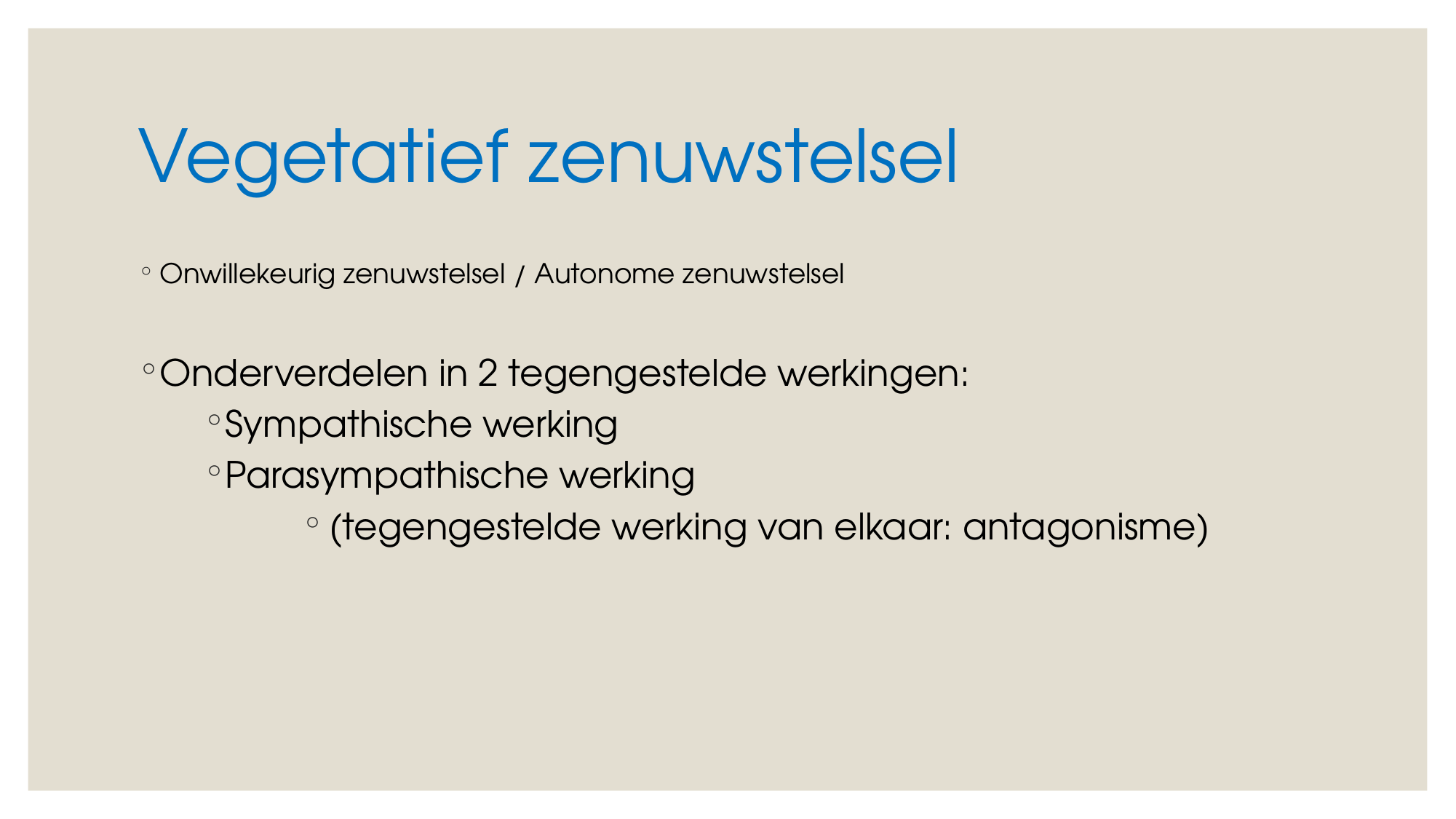

# Vegetatief zenuwstelsel
Onwillekeurig zenuwstelsel / Autonome zenuwstelsel

Onderverdelen in 2 tegengestelde werkingen:
Sympathische werking
Parasympathische werking
(tegengestelde werking van elkaar: antagonisme)